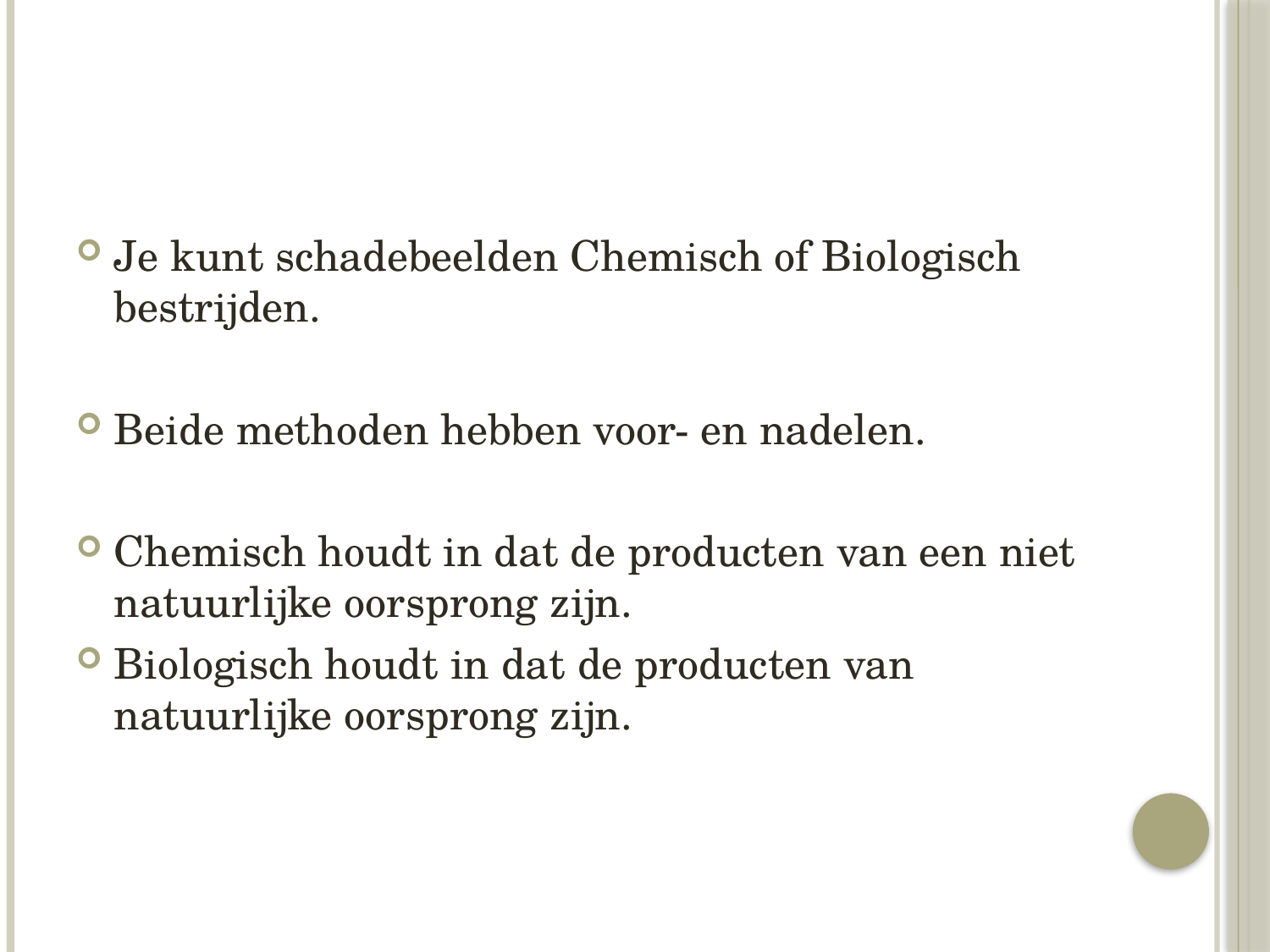

#
Je kunt schadebeelden Chemisch of Biologisch bestrijden.

Beide methoden hebben voor- en nadelen.

Chemisch houdt in dat de producten van een niet natuurlijke oorsprong zijn.
Biologisch houdt in dat de producten van natuurlijke oorsprong zijn.